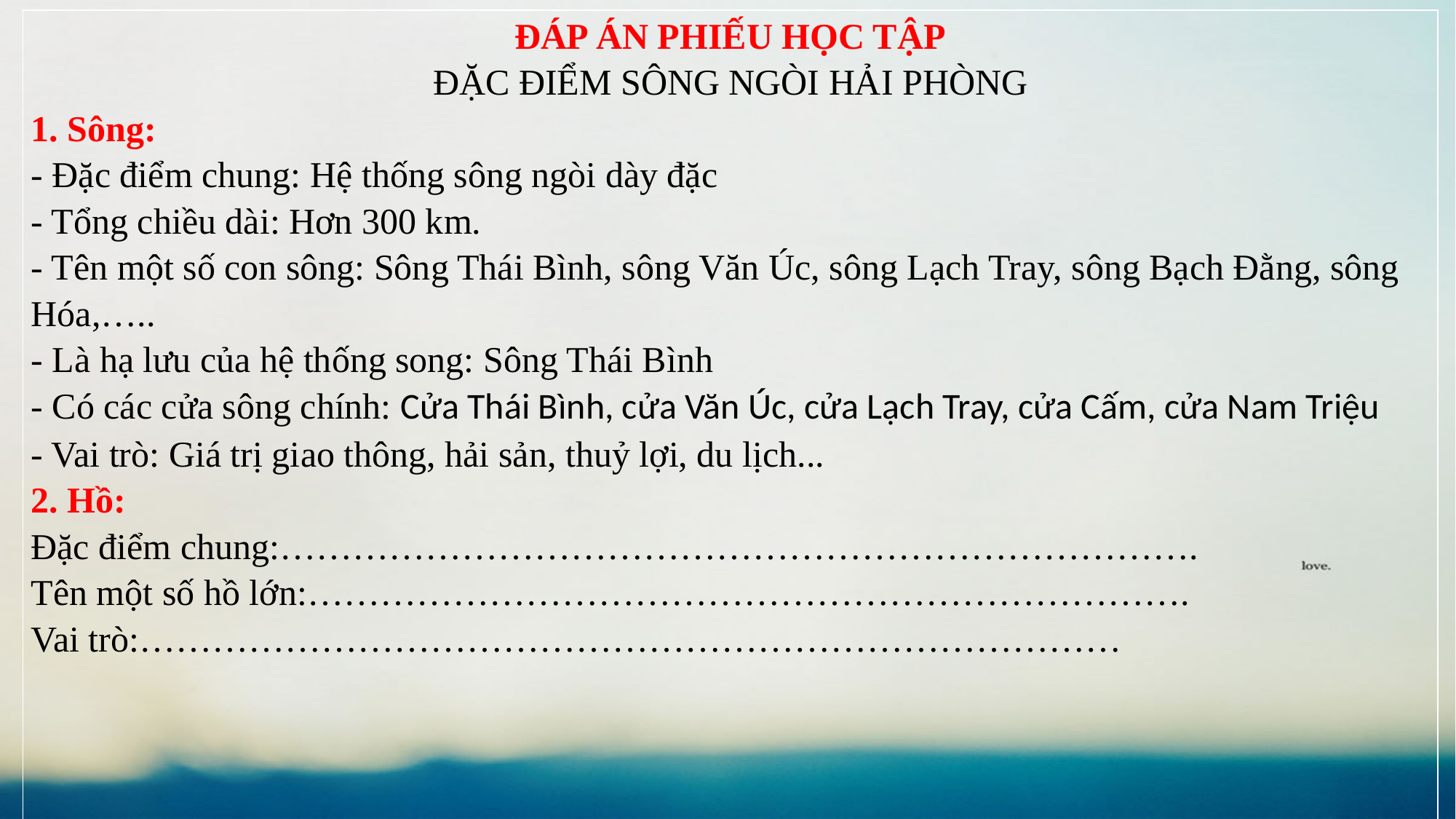

| ĐÁP ÁN PHIẾU HỌC TẬP ĐẶC ĐIỂM SÔNG NGÒI HẢI PHÒNG 1. Sông: - Đặc điểm chung: Hệ thống sông ngòi dày đặc - Tổng chiều dài: Hơn 300 km. - Tên một số con sông: Sông Thái Bình, sông Văn Úc, sông Lạch Tray, sông Bạch Đằng, sông Hóa,….. - Là hạ lưu của hệ thống song: Sông Thái Bình - Có các cửa sông chính: Cửa Thái Bình, cửa Văn Úc, cửa Lạch Tray, cửa Cấm, cửa Nam Triệu - Vai trò: Giá trị giao thông, hải sản, thuỷ lợi, du lịch... 2. Hồ: Đặc điểm chung:…………………………………………………………………. Tên một số hồ lớn:………………………………………………………………. Vai trò:……………………………………………………………………… |
| --- |